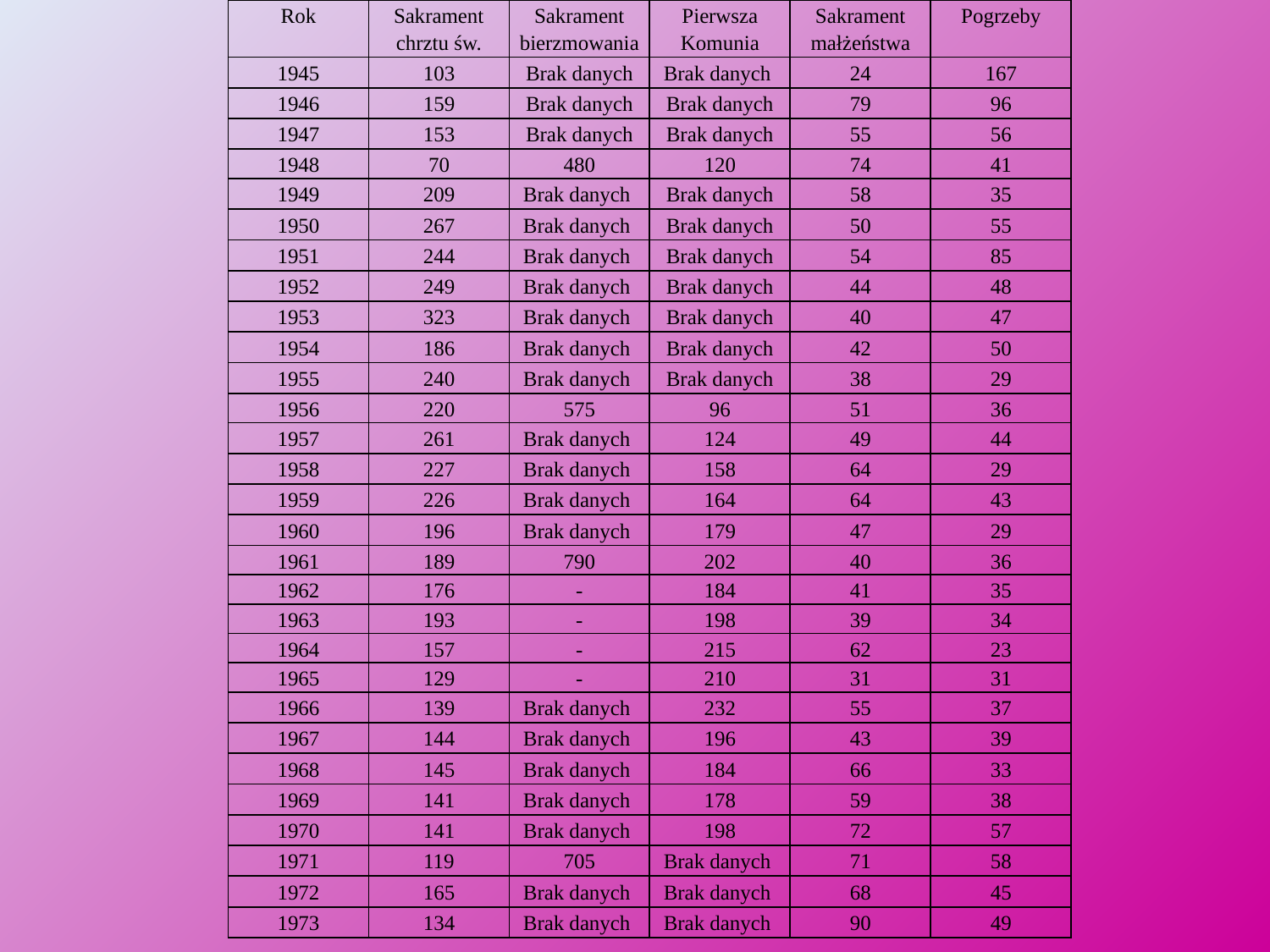

| Rok | Sakrament chrztu św. | Sakrament bierzmowania | Pierwsza Komunia | Sakrament małżeństwa | Pogrzeby |
| --- | --- | --- | --- | --- | --- |
| 1945 | 103 | Brak danych | Brak danych | 24 | 167 |
| 1946 | 159 | Brak danych | Brak danych | 79 | 96 |
| 1947 | 153 | Brak danych | Brak danych | 55 | 56 |
| 1948 | 70 | 480 | 120 | 74 | 41 |
| 1949 | 209 | Brak danych | Brak danych | 58 | 35 |
| 1950 | 267 | Brak danych | Brak danych | 50 | 55 |
| 1951 | 244 | Brak danych | Brak danych | 54 | 85 |
| 1952 | 249 | Brak danych | Brak danych | 44 | 48 |
| 1953 | 323 | Brak danych | Brak danych | 40 | 47 |
| 1954 | 186 | Brak danych | Brak danych | 42 | 50 |
| 1955 | 240 | Brak danych | Brak danych | 38 | 29 |
| 1956 | 220 | 575 | 96 | 51 | 36 |
| 1957 | 261 | Brak danych | 124 | 49 | 44 |
| 1958 | 227 | Brak danych | 158 | 64 | 29 |
| 1959 | 226 | Brak danych | 164 | 64 | 43 |
| 1960 | 196 | Brak danych | 179 | 47 | 29 |
| 1961 | 189 | 790 | 202 | 40 | 36 |
| 1962 | 176 | - | 184 | 41 | 35 |
| 1963 | 193 | - | 198 | 39 | 34 |
| 1964 | 157 | - | 215 | 62 | 23 |
| 1965 | 129 | - | 210 | 31 | 31 |
| 1966 | 139 | Brak danych | 232 | 55 | 37 |
| 1967 | 144 | Brak danych | 196 | 43 | 39 |
| 1968 | 145 | Brak danych | 184 | 66 | 33 |
| 1969 | 141 | Brak danych | 178 | 59 | 38 |
| 1970 | 141 | Brak danych | 198 | 72 | 57 |
| 1971 | 119 | 705 | Brak danych | 71 | 58 |
| 1972 | 165 | Brak danych | Brak danych | 68 | 45 |
| 1973 | 134 | Brak danych | Brak danych | 90 | 49 |